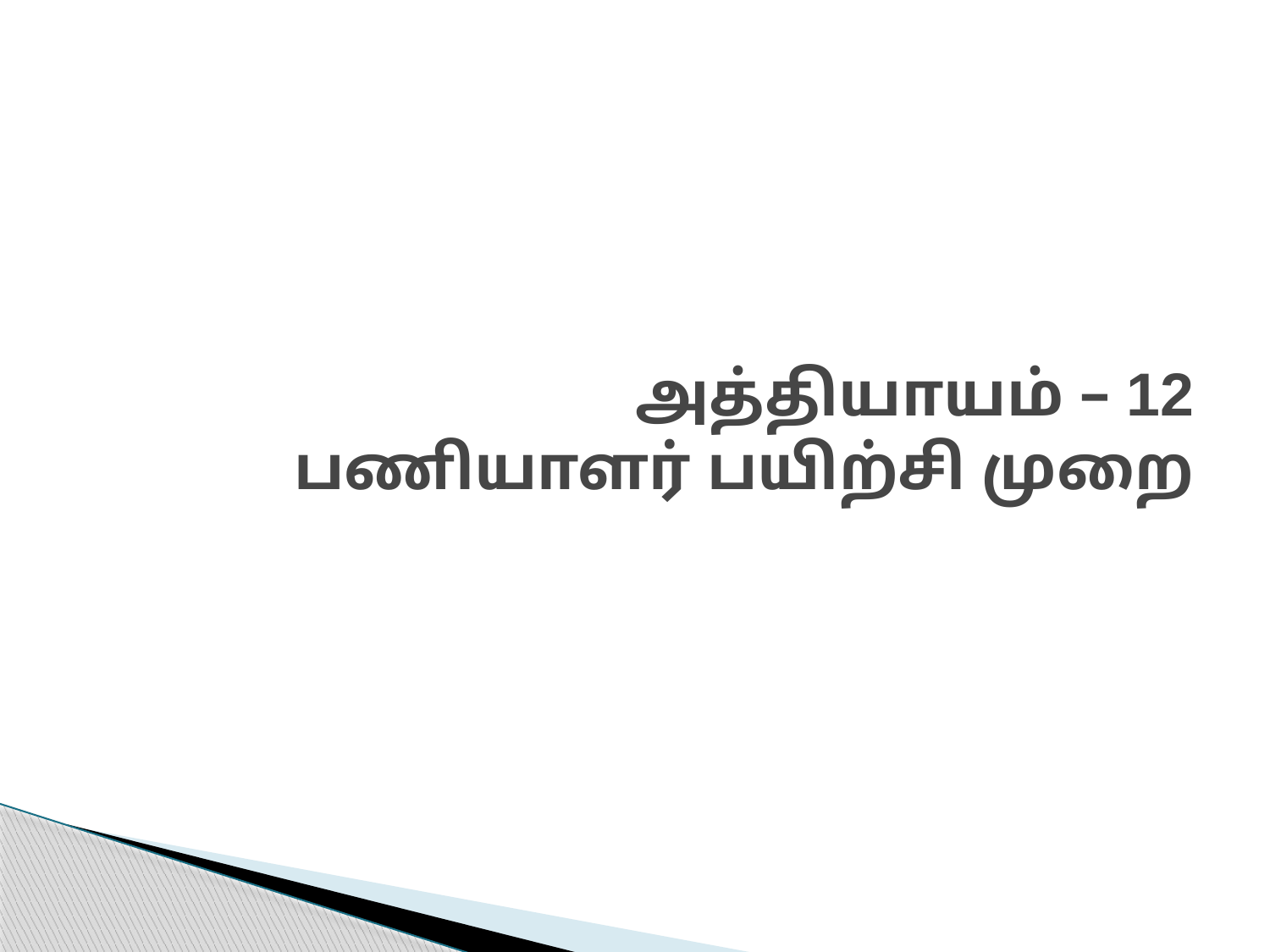

# அத்தியாயம் – 12 பணியாளர் பயிற்சி முறை